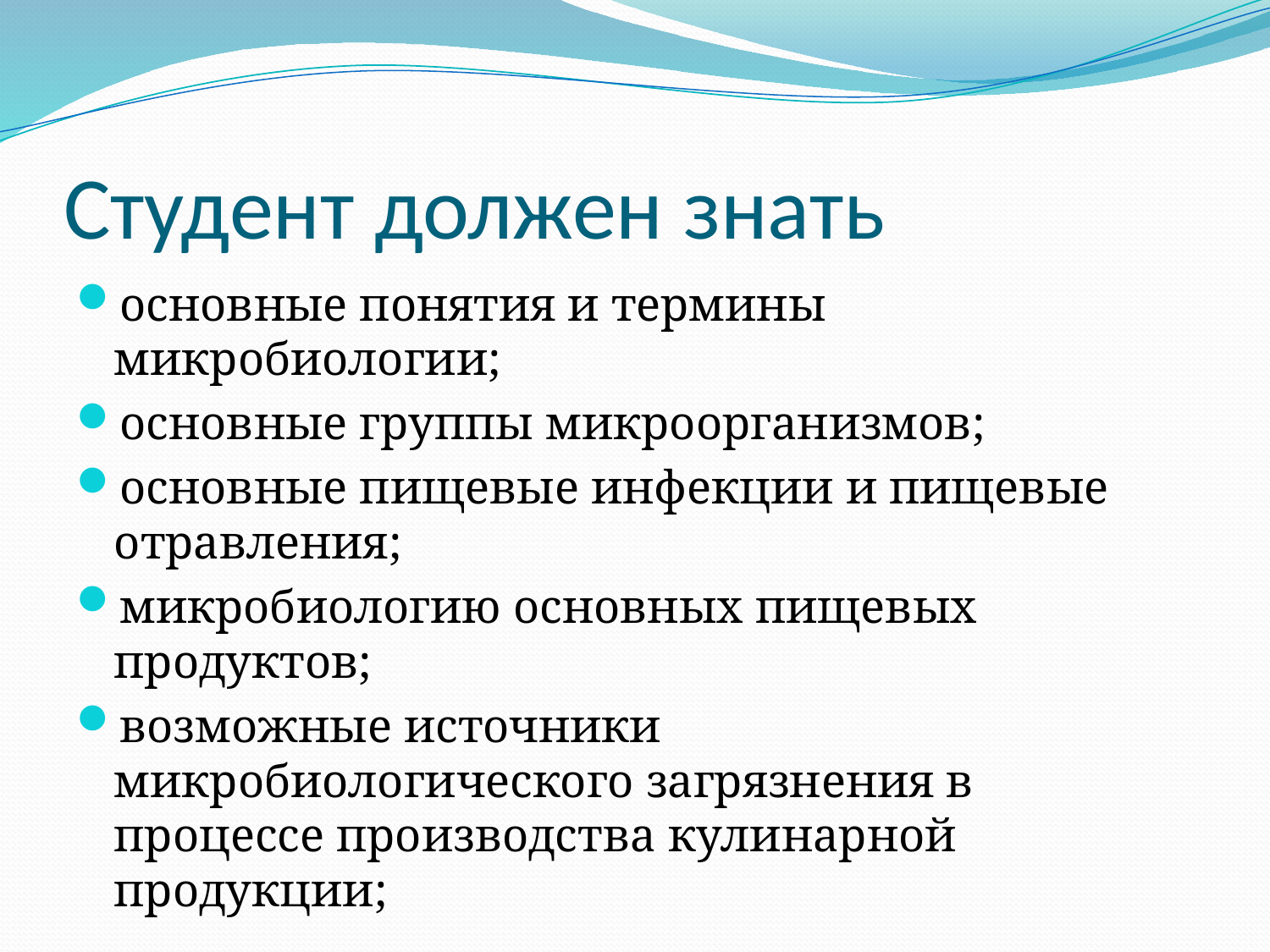

# Студент должен знать
основные понятия и термины микробиологии;
основные группы микроорганизмов;
основные пищевые инфекции и пищевые отравления;
микробиологию основных пищевых продуктов;
возможные источники микробиологического загрязнения в процессе производства кулинарной продукции;